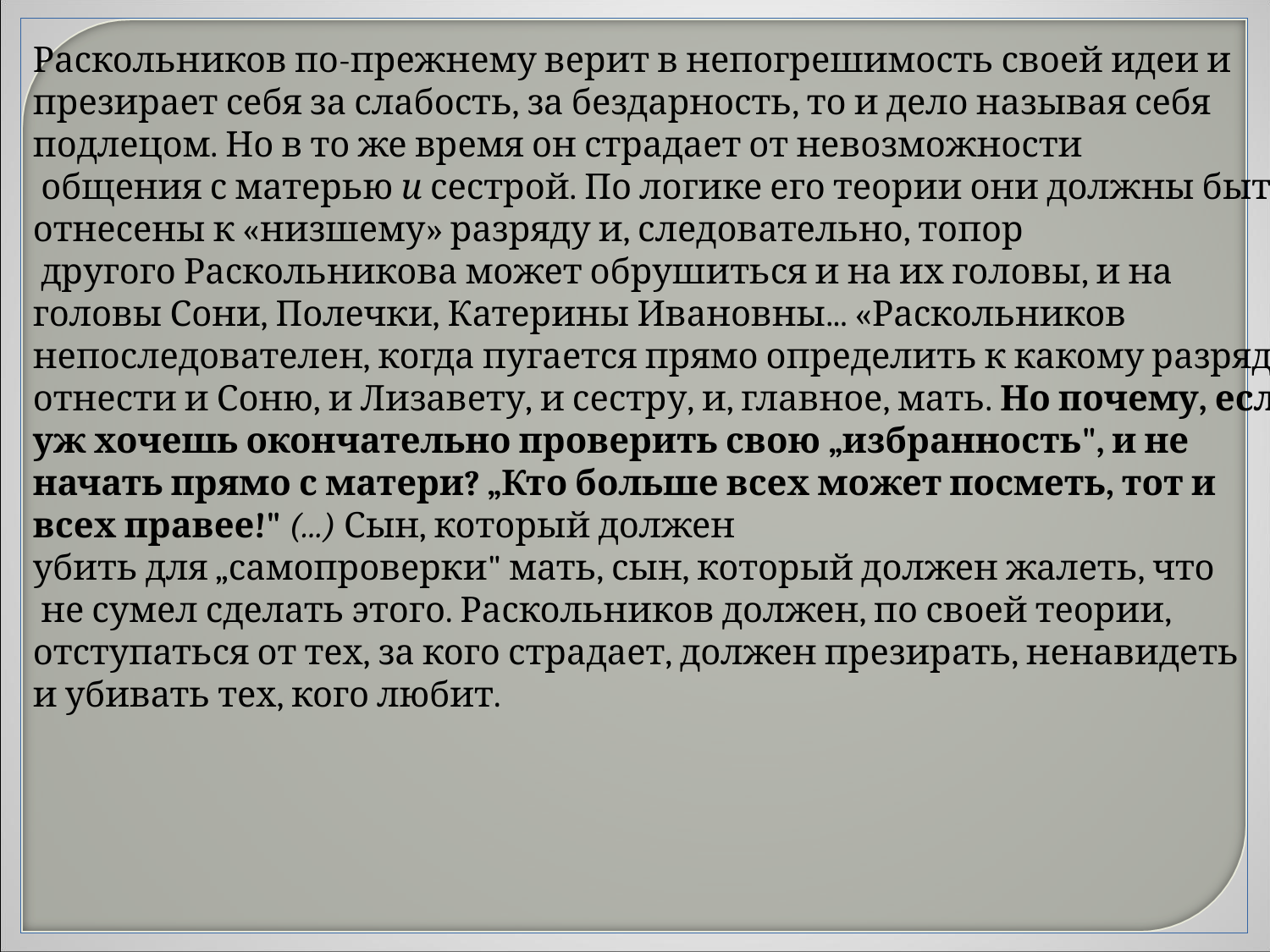

Раскольников по-прежнему верит в непогрешимость своей идеи и презирает себя за слабость, за бездарность, то и дело называя себя подлецом. Но в то же время он страдает от невозможности
 общения с матерью и сестрой. По логике его теории они должны быть отнесены к «низшему» разряду и, следовательно, топор
 другого Раскольникова может обрушиться и на их головы, и на головы Сони, Полечки, Катерины Ивановны... «Раскольников непоследователен, когда пугается прямо определить к какому разряду отнести и Соню, и Лизавету, и сестру, и, главное, мать. Но почему, если уж хочешь окончательно проверить свою „избранность", и не начать прямо с матери? „Кто больше всех может посметь, тот и всех правее!" (...) Сын, который должен
убить для „самопроверки" мать, сын, который должен жалеть, что
 не сумел сделать этого. Раскольников должен, по своей теории, отступаться от тех, за кого страдает, должен презирать, ненавидеть
и убивать тех, кого любит.